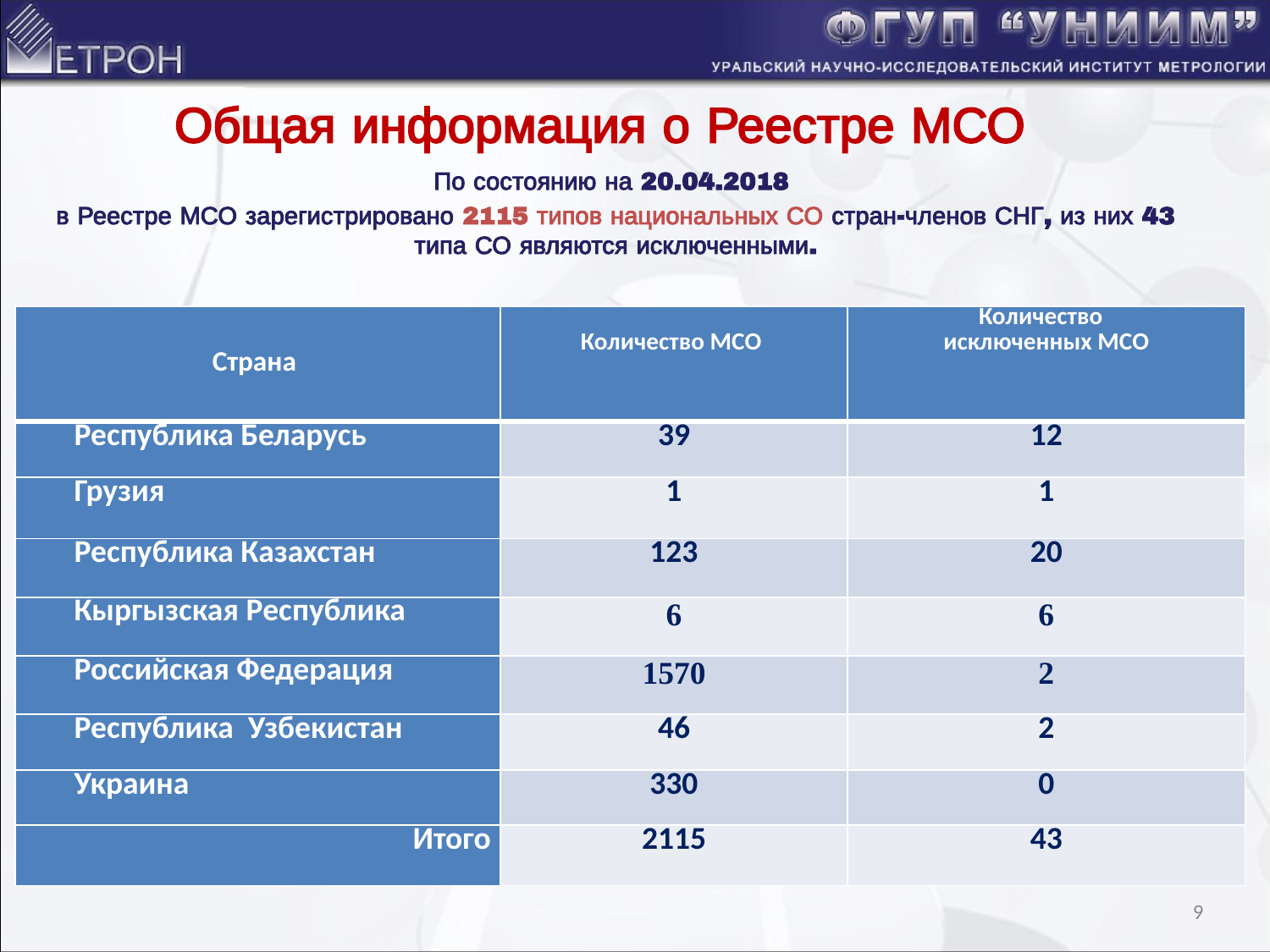

Общая информация о Реестре МСО
По состоянию на 20.04.2018
в Реестре МСО зарегистрировано 2115 типов национальных СО стран-членов СНГ, из них 43 типа СО являются исключенными.

| Страна | Количество МСО | Количество исключенных МСО |
| --- | --- | --- |
| Республика Беларусь | 39 | 12 |
| Грузия | 1 | 1 |
| Республика Казахстан | 123 | 20 |
| Кыргызская Республика | 6 | 6 |
| Российская Федерация | 1570 | 2 |
| Республика Узбекистан | 46 | 2 |
| Украина | 330 | 0 |
| Итого | 2115 | 43 |
9